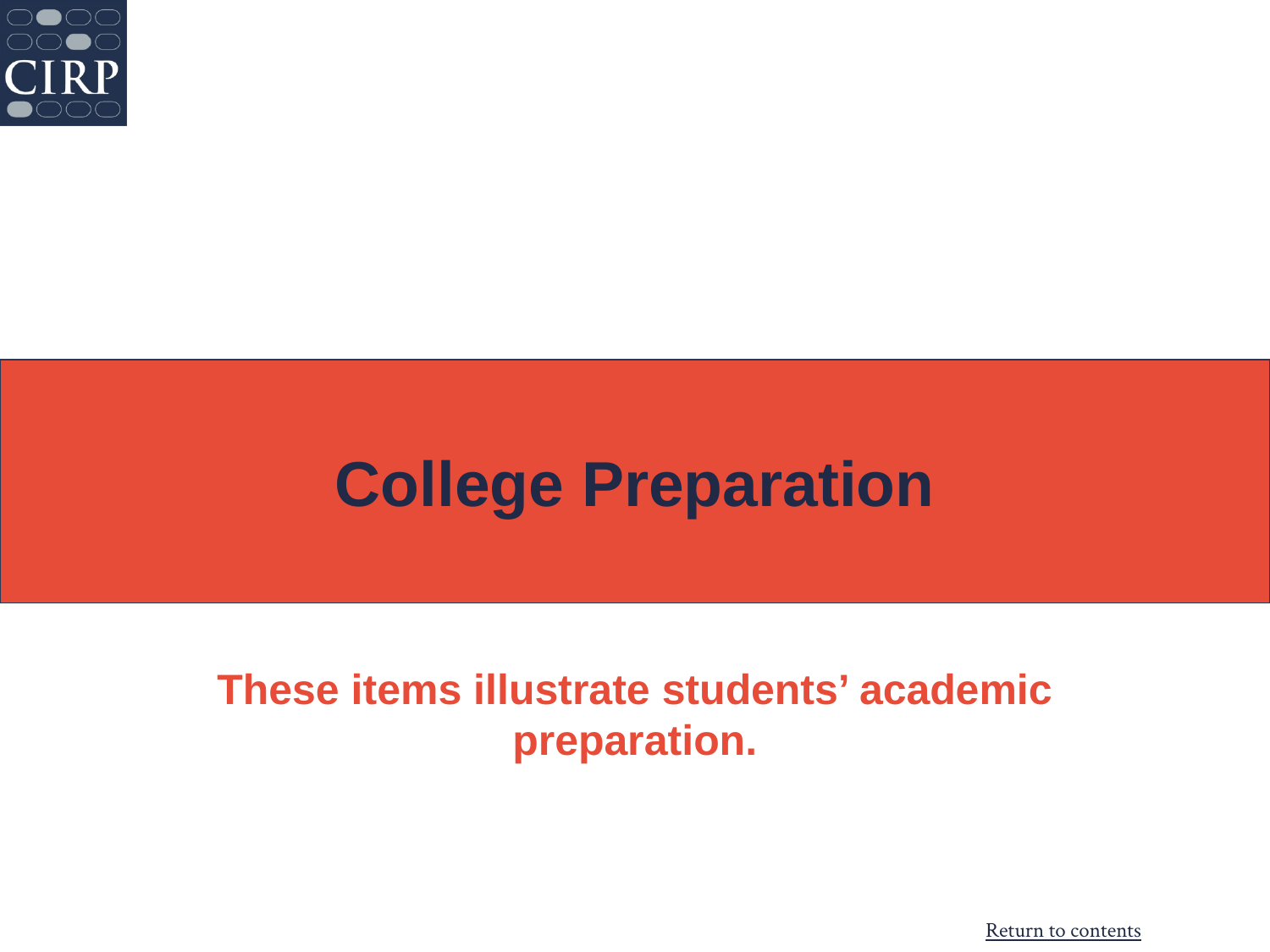

College Preparation
These items illustrate students’ academic preparation.